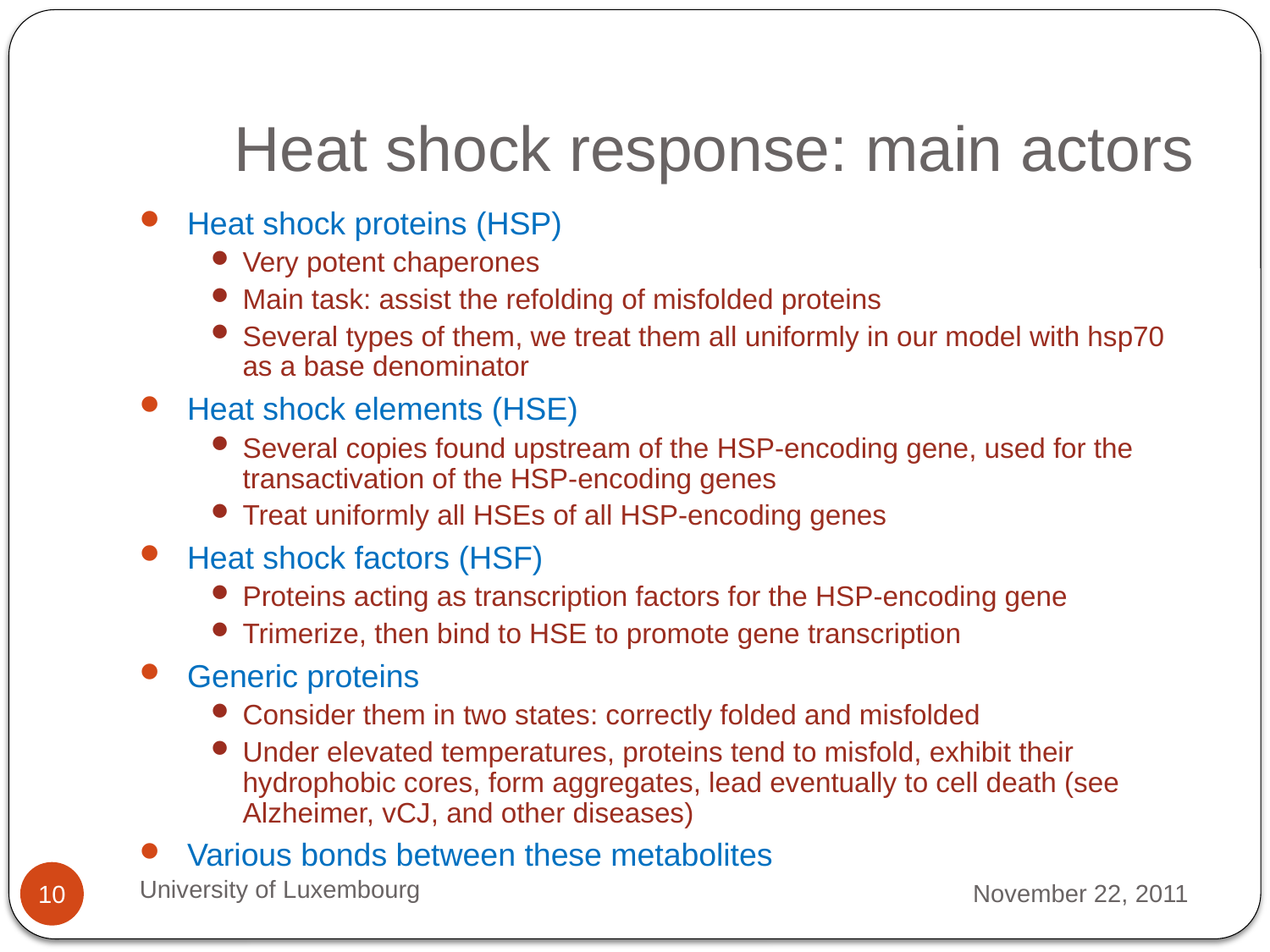

# Heat shock response: main actors
Heat shock proteins (HSP)
Very potent chaperones
Main task: assist the refolding of misfolded proteins
Several types of them, we treat them all uniformly in our model with hsp70 as a base denominator
Heat shock elements (HSE)
Several copies found upstream of the HSP-encoding gene, used for the transactivation of the HSP-encoding genes
Treat uniformly all HSEs of all HSP-encoding genes
Heat shock factors (HSF)
Proteins acting as transcription factors for the HSP-encoding gene
Trimerize, then bind to HSE to promote gene transcription
Generic proteins
Consider them in two states: correctly folded and misfolded
Under elevated temperatures, proteins tend to misfold, exhibit their hydrophobic cores, form aggregates, lead eventually to cell death (see Alzheimer, vCJ, and other diseases)
Various bonds between these metabolites
University of Luxembourg
November 22, 2011
10